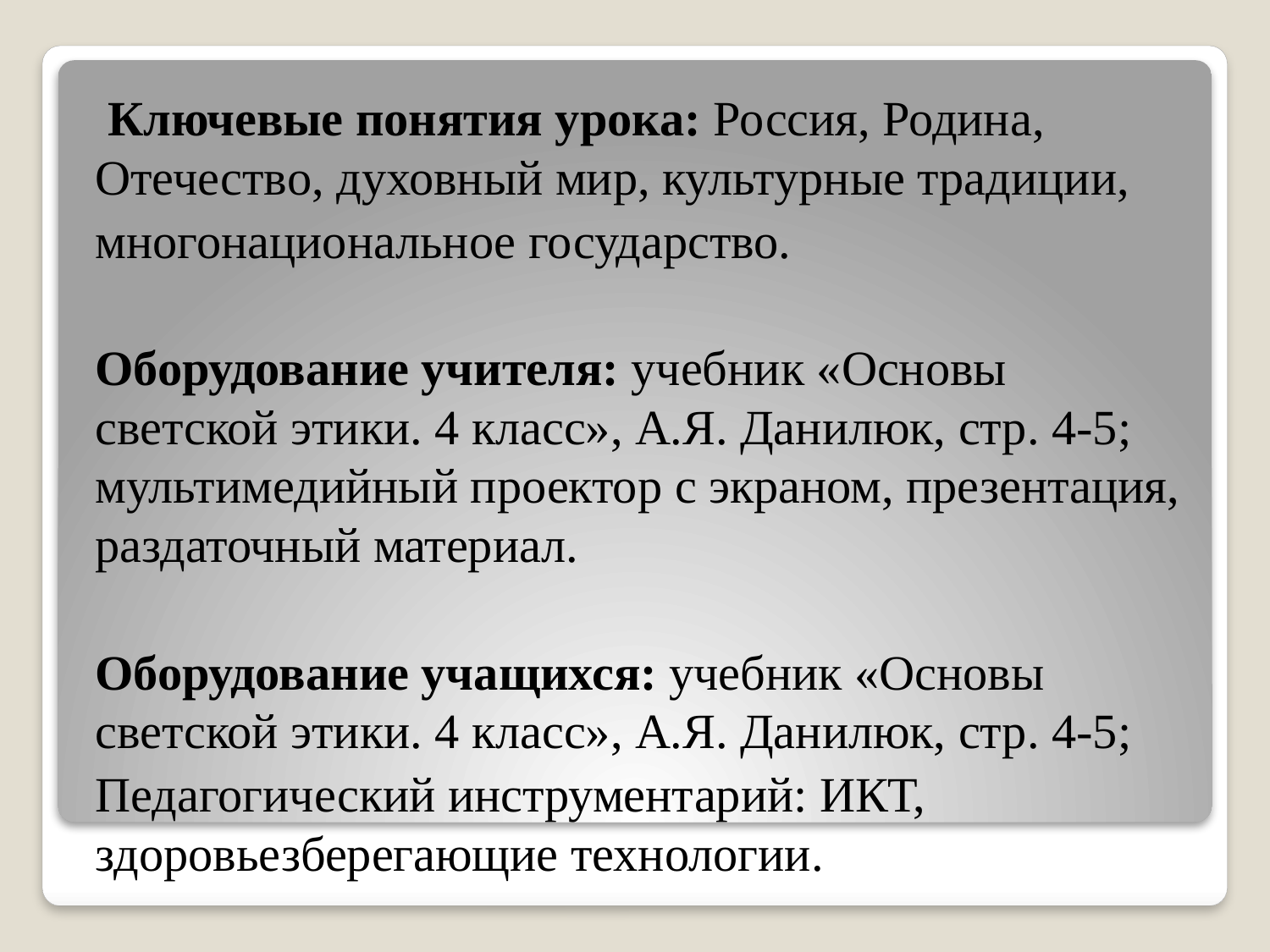

Ключевые понятия урока: Россия, Родина, Отечество, духовный мир, культурные традиции,
многонациональное государство.

Оборудование учителя: учебник «Основы светской этики. 4 класс», А.Я. Данилюк, стр. 4-5;  мультимедийный проектор с экраном, презентация, раздаточный материал.

Оборудование учащихся: учебник «Основы светской этики. 4 класс», А.Я. Данилюк, стр. 4-5;
Педагогический инструментарий: ИКТ, здоровьезберегающие технологии.

#